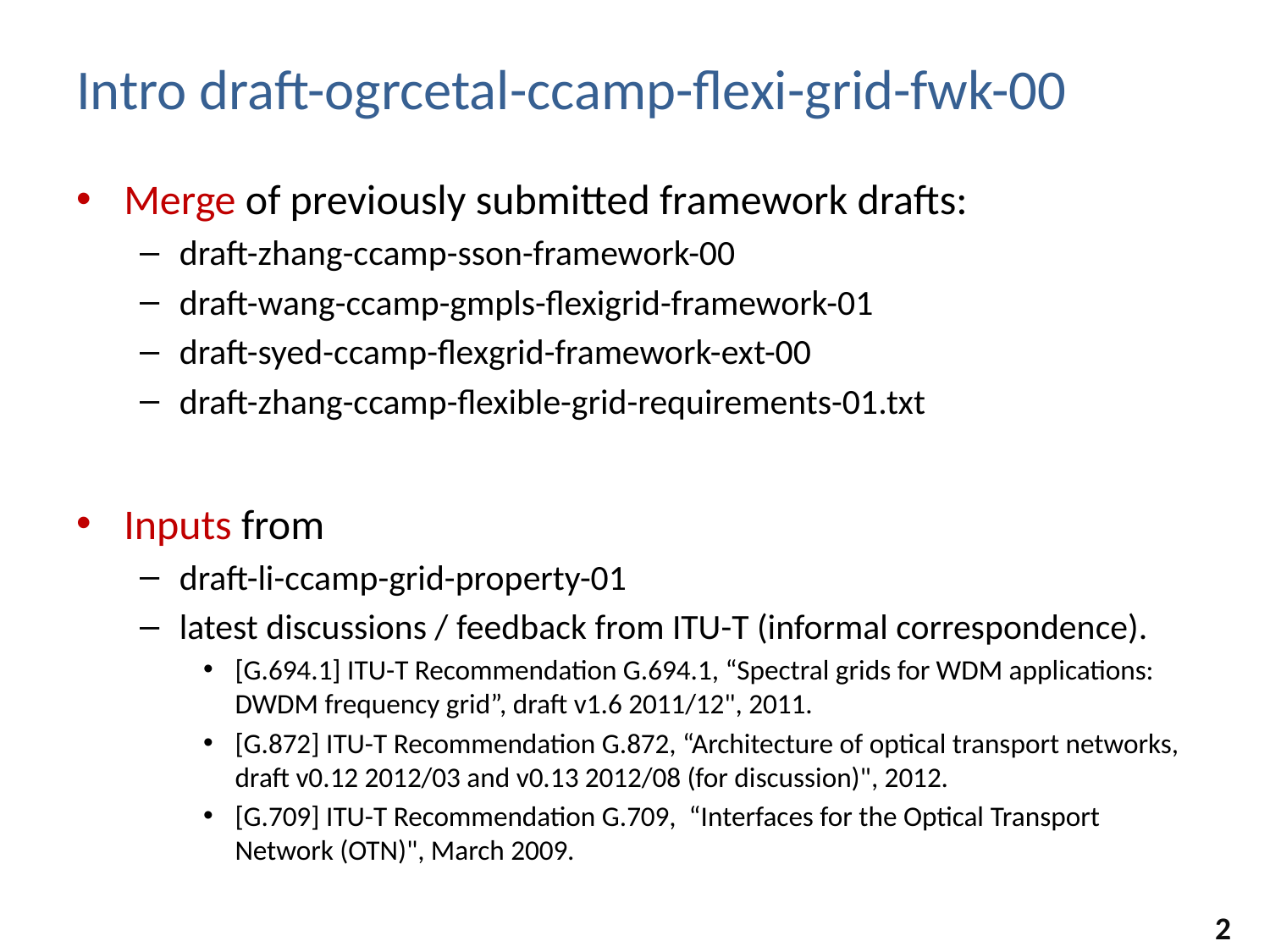

# Intro draft-ogrcetal-ccamp-flexi-grid-fwk-00
Merge of previously submitted framework drafts:
draft-zhang-ccamp-sson-framework-00
draft-wang-ccamp-gmpls-flexigrid-framework-01
draft-syed-ccamp-flexgrid-framework-ext-00
draft-zhang-ccamp-flexible-grid-requirements-01.txt

Inputs from
draft-li-ccamp-grid-property-01
latest discussions / feedback from ITU-T (informal correspondence).
[G.694.1] ITU-T Recommendation G.694.1, “Spectral grids for WDM applications: DWDM frequency grid”, draft v1.6 2011/12", 2011.
[G.872] ITU-T Recommendation G.872, “Architecture of optical transport networks, draft v0.12 2012/03 and v0.13 2012/08 (for discussion)", 2012.
[G.709] ITU-T Recommendation G.709,  “Interfaces for the Optical Transport Network (OTN)", March 2009.